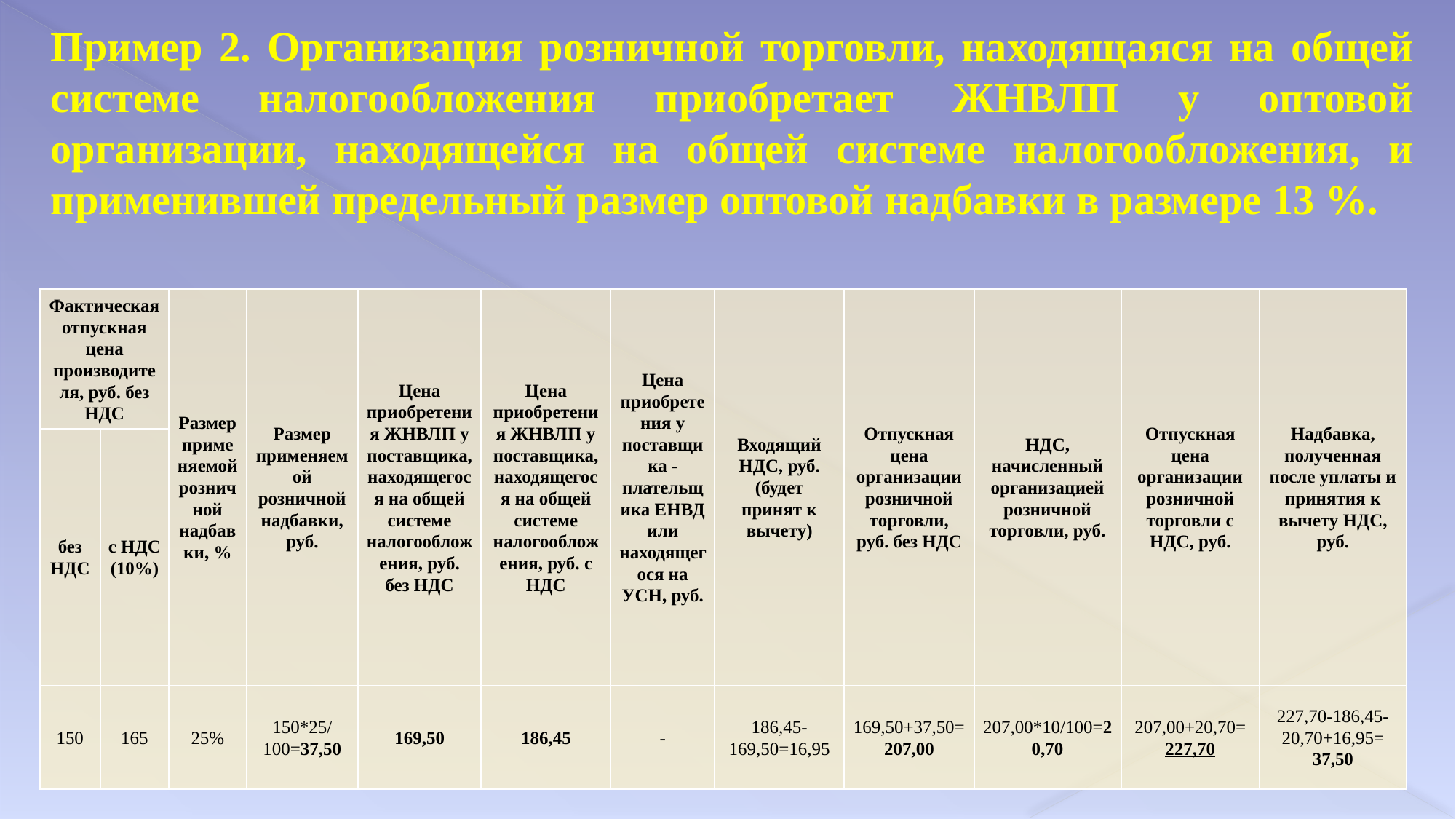

Пример 2. Организация розничной торговли, находящаяся на общей системе налогообложения приобретает ЖНВЛП у оптовой организации, находящейся на общей системе налогообложения, и применившей предельный размер оптовой надбавки в размере 13 %.
| Фактическая отпускная цена производителя, руб. без НДС |  | Размер применяемой розничной надбавки, % | Размер применяемой розничной надбавки, руб. | Цена приобретения ЖНВЛП у поставщика, находящегося на общей системе налогообложения, руб. без НДС | Цена приобретения ЖНВЛП у поставщика, находящегося на общей системе налогообложения, руб. с НДС | Цена приобретения у поставщика - плательщика ЕНВД или находящегося на УСН, руб. | Входящий НДС, руб. (будет принят к вычету) | Отпускная цена организации розничной торговли, руб. без НДС | НДС, начисленный организацией розничной торговли, руб. | Отпускная цена организации розничной торговли с НДС, руб. | Надбавка, полученная после уплаты и принятия к вычету НДС, руб. |
| --- | --- | --- | --- | --- | --- | --- | --- | --- | --- | --- | --- |
| без НДС | с НДС (10%) |  |  |  |  |  |  |  |  |  |  |
| 150 | 165 | 25% | 150\*25/ 100=37,50 | 169,50 | 186,45 | - | 186,45-169,50=16,95 | 169,50+37,50=207,00 | 207,00\*10/100=20,70 | 207,00+20,70= 227,70 | 227,70-186,45-20,70+16,95= 37,50 |